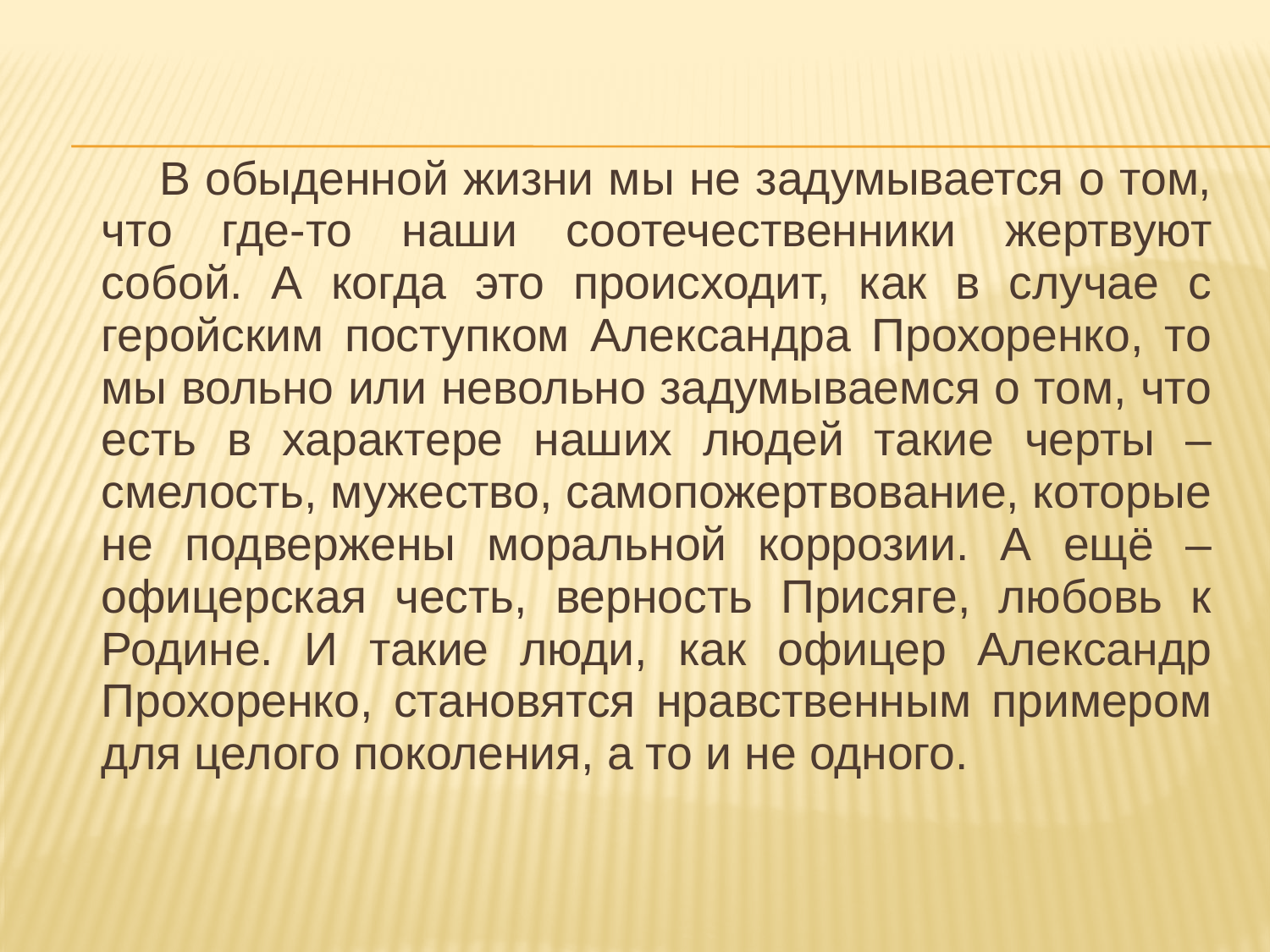

В обыденной жизни мы не задумывается о том, что где-то наши соотечественники жертвуют собой. А когда это происходит, как в случае с геройским поступком Александра Прохоренко, то мы вольно или невольно задумываемся о том, что есть в характере наших людей такие черты – смелость, мужество, самопожертвование, которые не подвержены моральной коррозии. А ещё – офицерская честь, верность Присяге, любовь к Родине. И такие люди, как офицер Александр Прохоренко, становятся нравственным примером для целого поколения, а то и не одного.